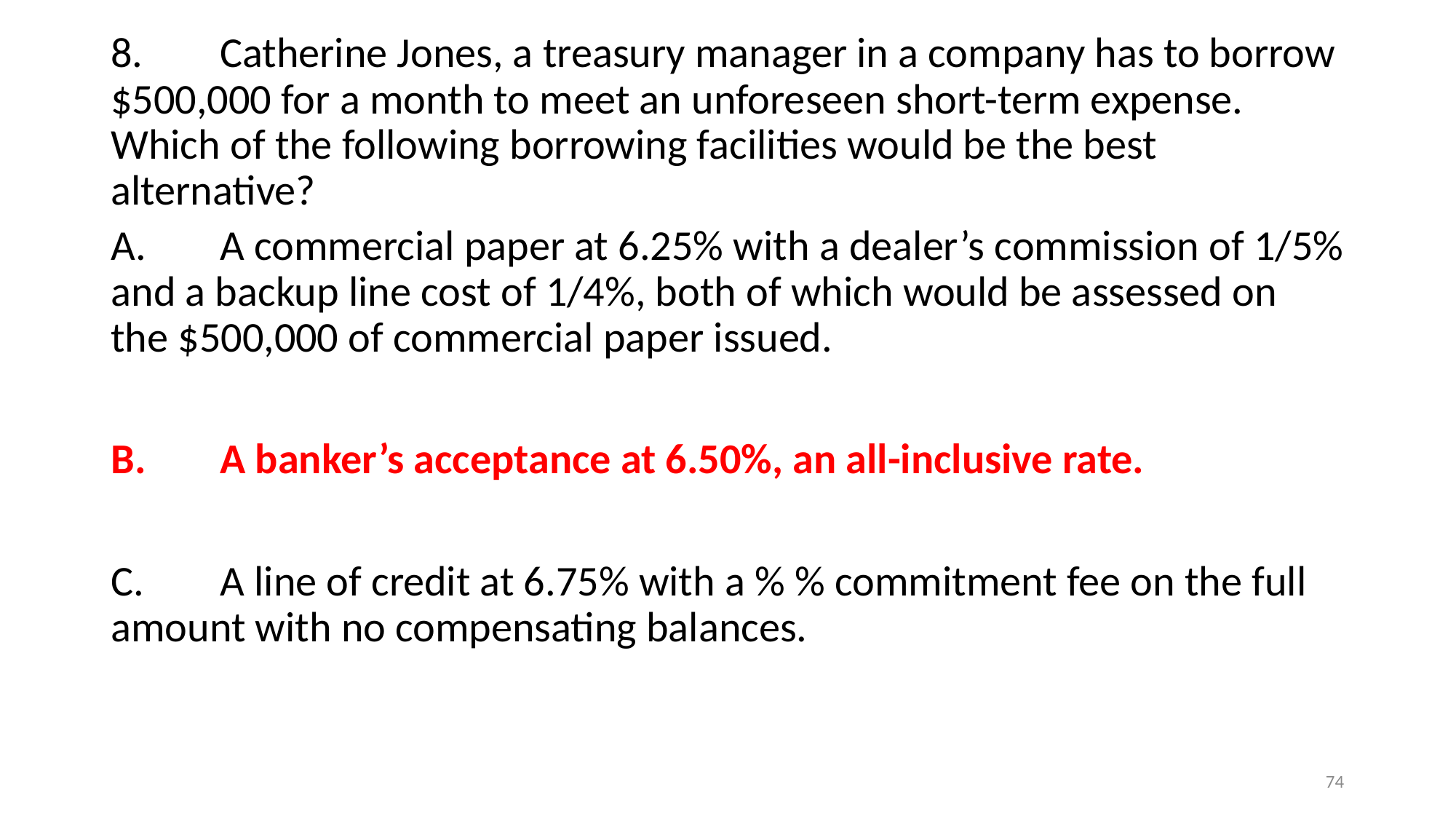

# 8.	Catherine Jones, a treasury manager in a company has to borrow $500,000 for a month to meet an unforeseen short-term expense. Which of the following borrowing facilities would be the best alternative?
A.	A commercial paper at 6.25% with a dealer’s commission of 1/5% and a backup line cost of 1/4%, both of which would be assessed on the $500,000 of commercial paper issued.

B.	A banker’s acceptance at 6.50%, an all-inclusive rate.

C.	A line of credit at 6.75% with a % % commitment fee on the full amount with no compensating balances.
74